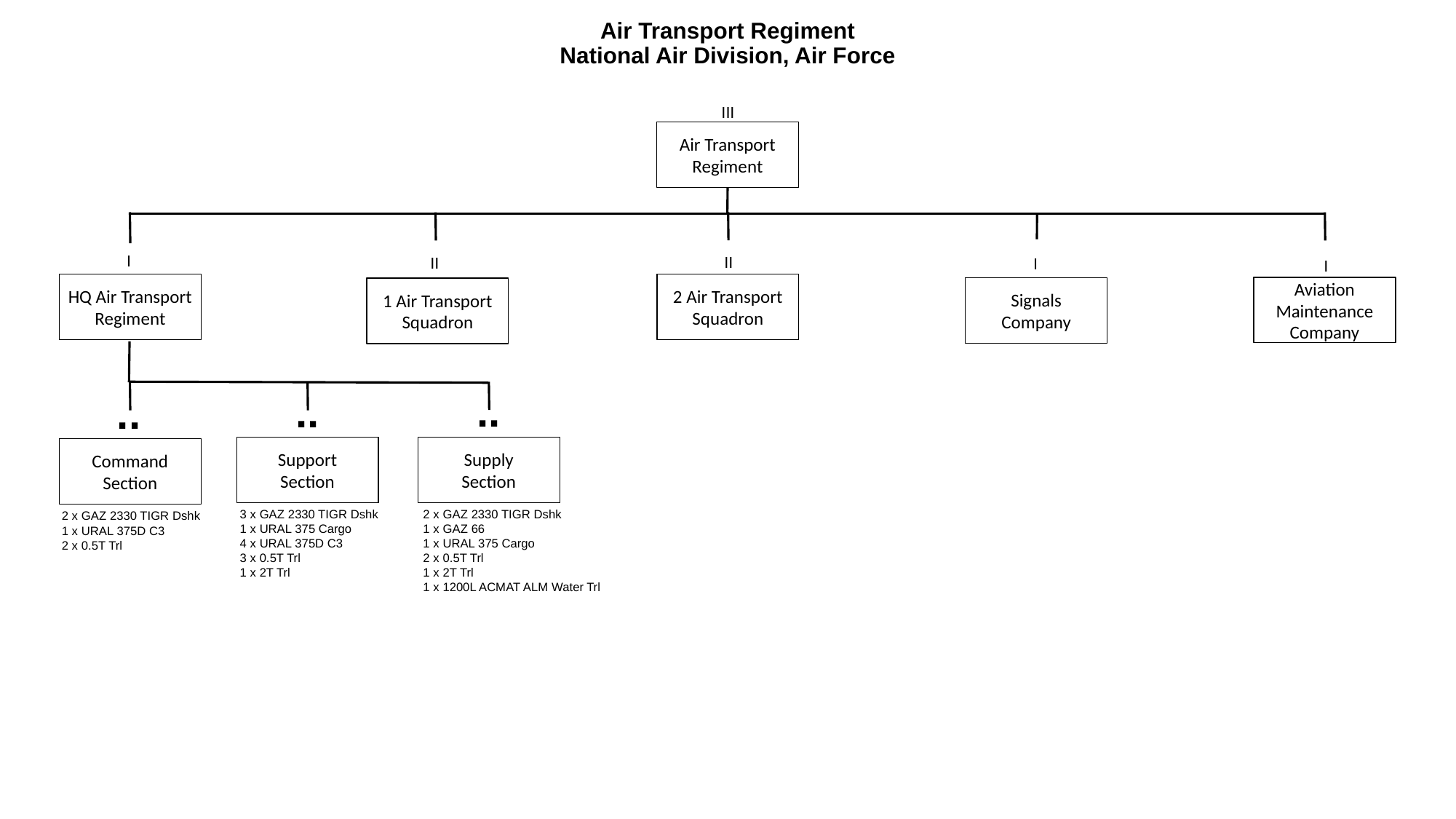

# Air Transport Regiment National Air Division, Air Force
III
Air Transport
Regiment
I
II
II
I
I
HQ Air Transport Regiment
2 Air Transport
Squadron
Aviation Maintenance Company
Signals
Company
1 Air Transport
Squadron
..
..
..
Support
Section
Supply
Section
Command
Section
3 x GAZ 2330 TIGR Dshk
1 x URAL 375 Cargo
4 x URAL 375D C3
3 x 0.5T Trl
1 x 2T Trl
2 x GAZ 2330 TIGR Dshk
1 x GAZ 66
1 x URAL 375 Cargo
2 x 0.5T Trl
1 x 2T Trl
1 x 1200L ACMAT ALM Water Trl
2 x GAZ 2330 TIGR Dshk
1 x URAL 375D C3
2 x 0.5T Trl